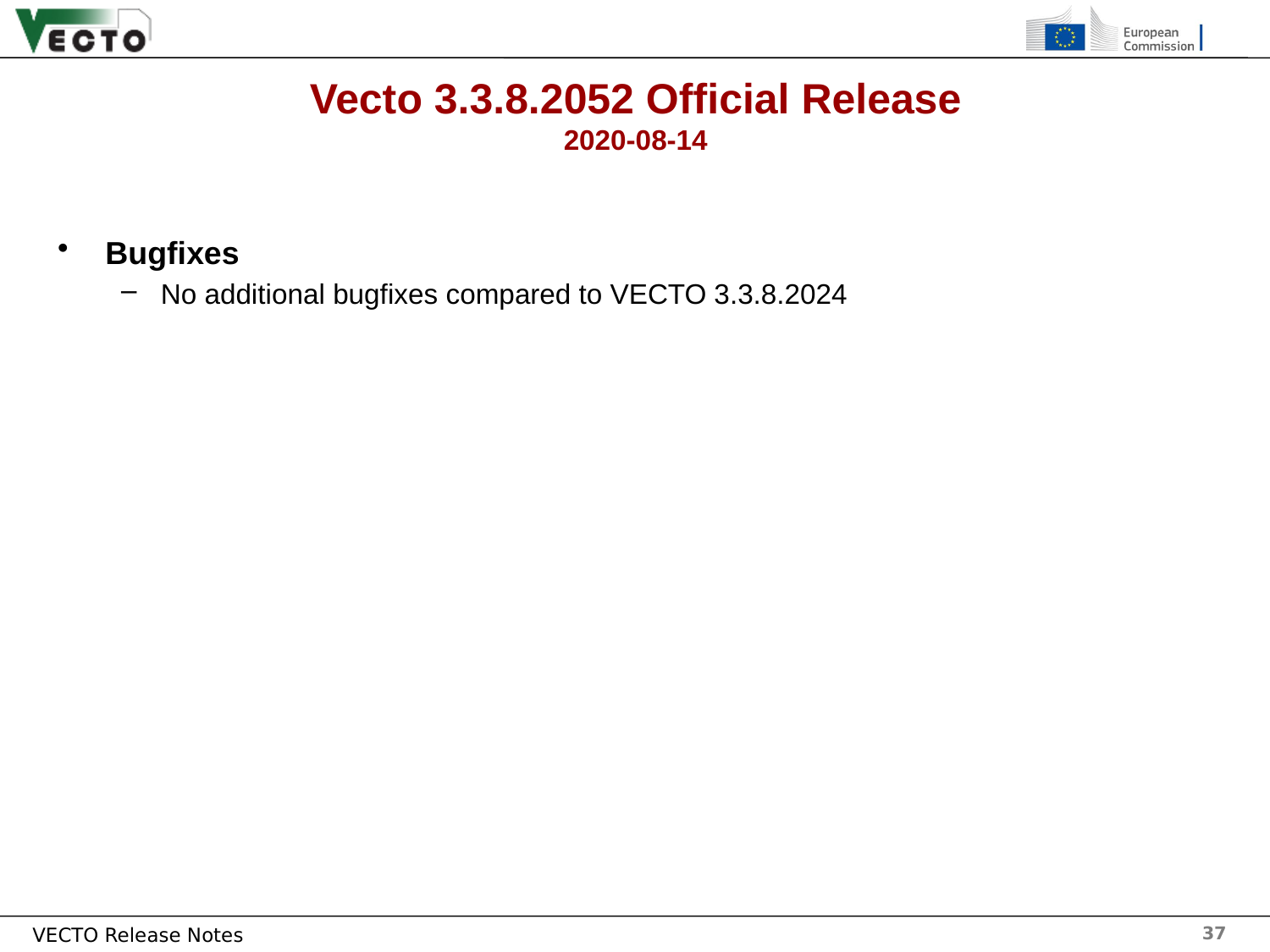

# Vecto 3.3.8.2052 Official Release 2020-08-14
Bugfixes
No additional bugfixes compared to VECTO 3.3.8.2024